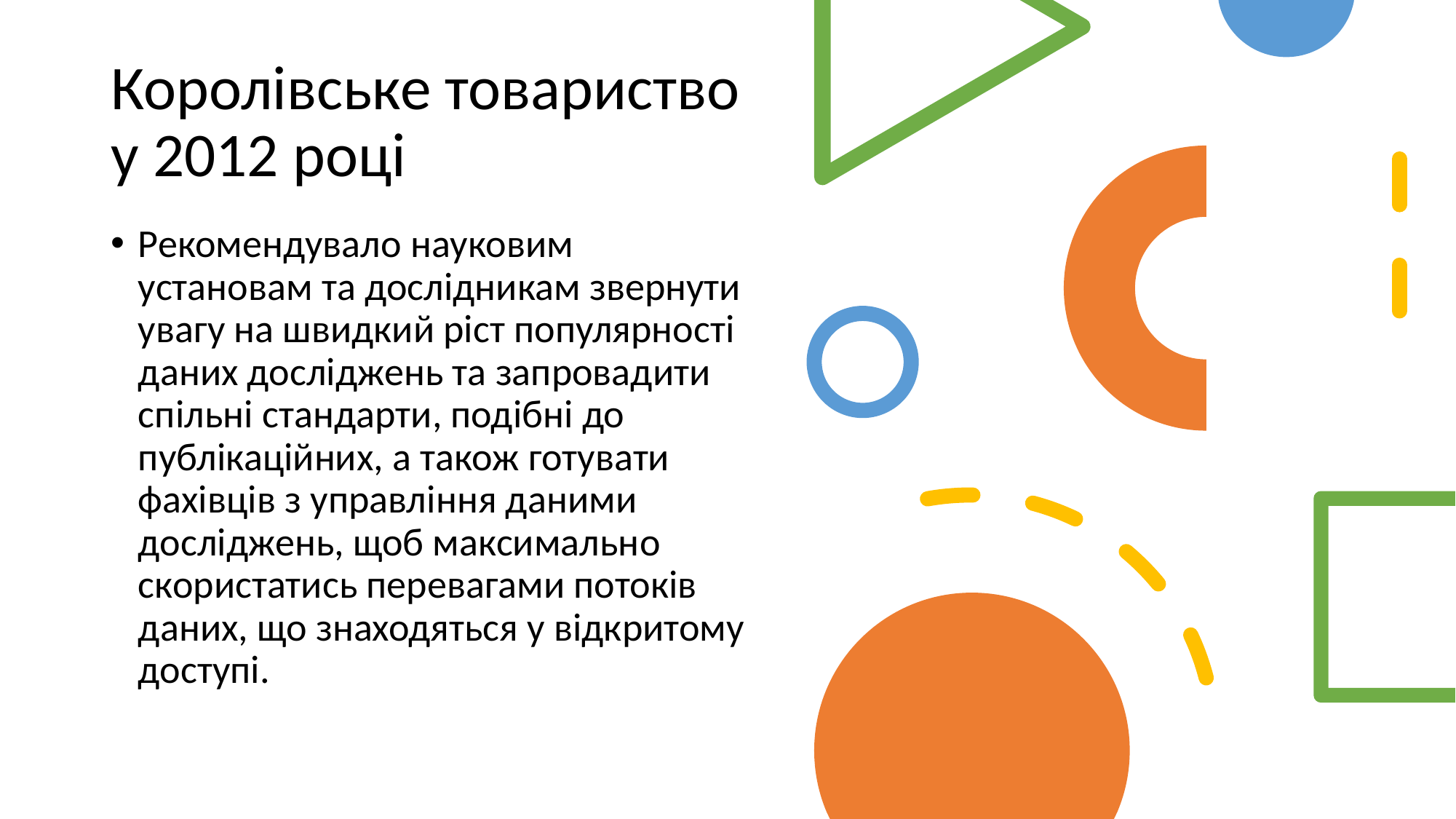

# Королівське товариство у 2012 році

Рекомендувало науковим установам та дослідникам звернути увагу на швидкий ріст популярності даних досліджень та запровадити спільні стандарти, подібні до публікаційних, а також готувати фахівців з управління даними досліджень, щоб максимально скористатись перевагами потоків даних, що знаходяться у відкритому доступі.